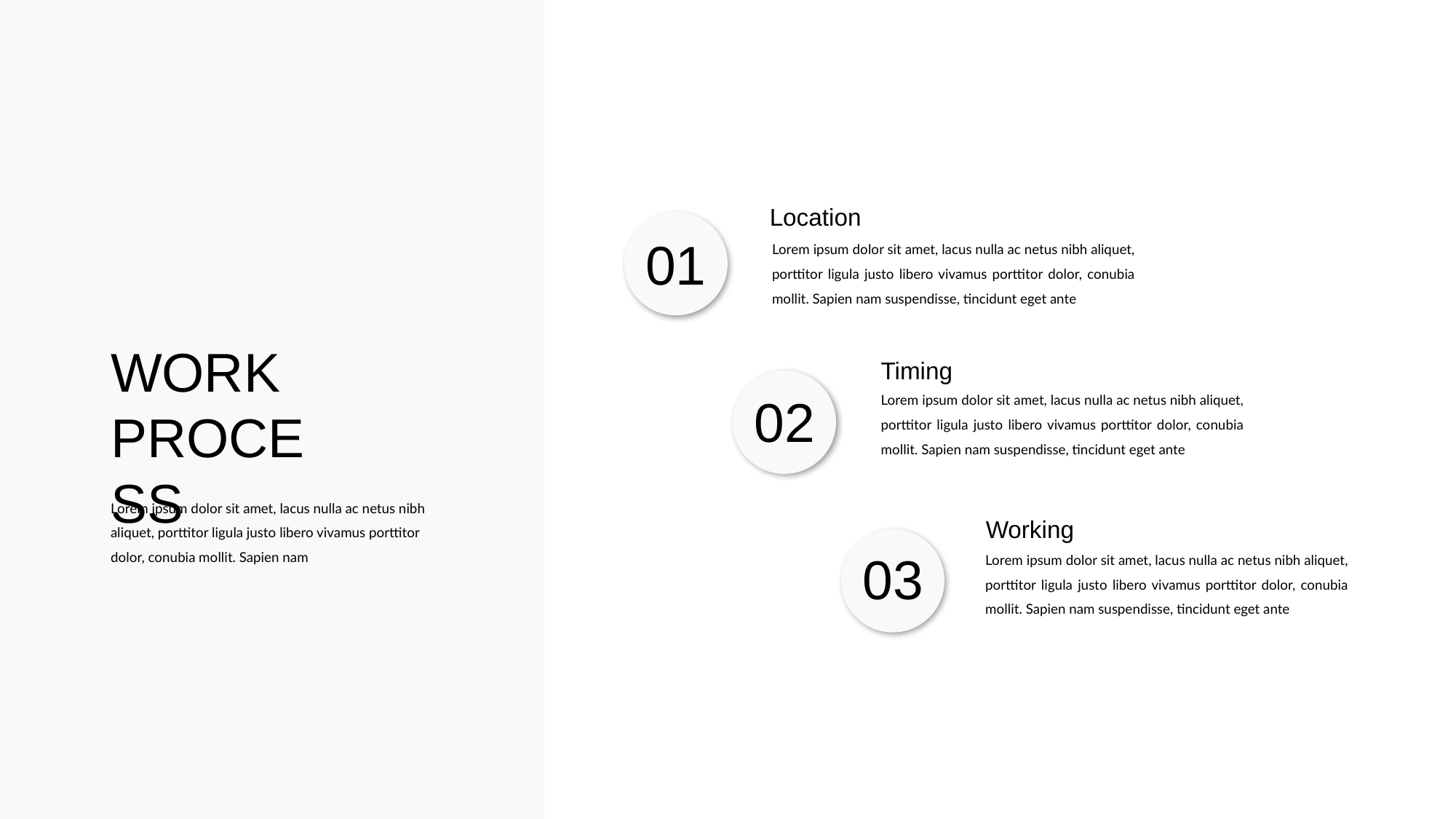

Location

01
Lorem ipsum dolor sit amet, lacus nulla ac netus nibh aliquet, porttitor ligula justo libero vivamus porttitor dolor, conubia mollit. Sapien nam suspendisse, tincidunt eget ante
WORK PROCESS
Timing

02
Lorem ipsum dolor sit amet, lacus nulla ac netus nibh aliquet, porttitor ligula justo libero vivamus porttitor dolor, conubia mollit. Sapien nam suspendisse, tincidunt eget ante
Lorem ipsum dolor sit amet, lacus nulla ac netus nibh aliquet, porttitor ligula justo libero vivamus porttitor dolor, conubia mollit. Sapien nam
Working

03
Lorem ipsum dolor sit amet, lacus nulla ac netus nibh aliquet, porttitor ligula justo libero vivamus porttitor dolor, conubia mollit. Sapien nam suspendisse, tincidunt eget ante